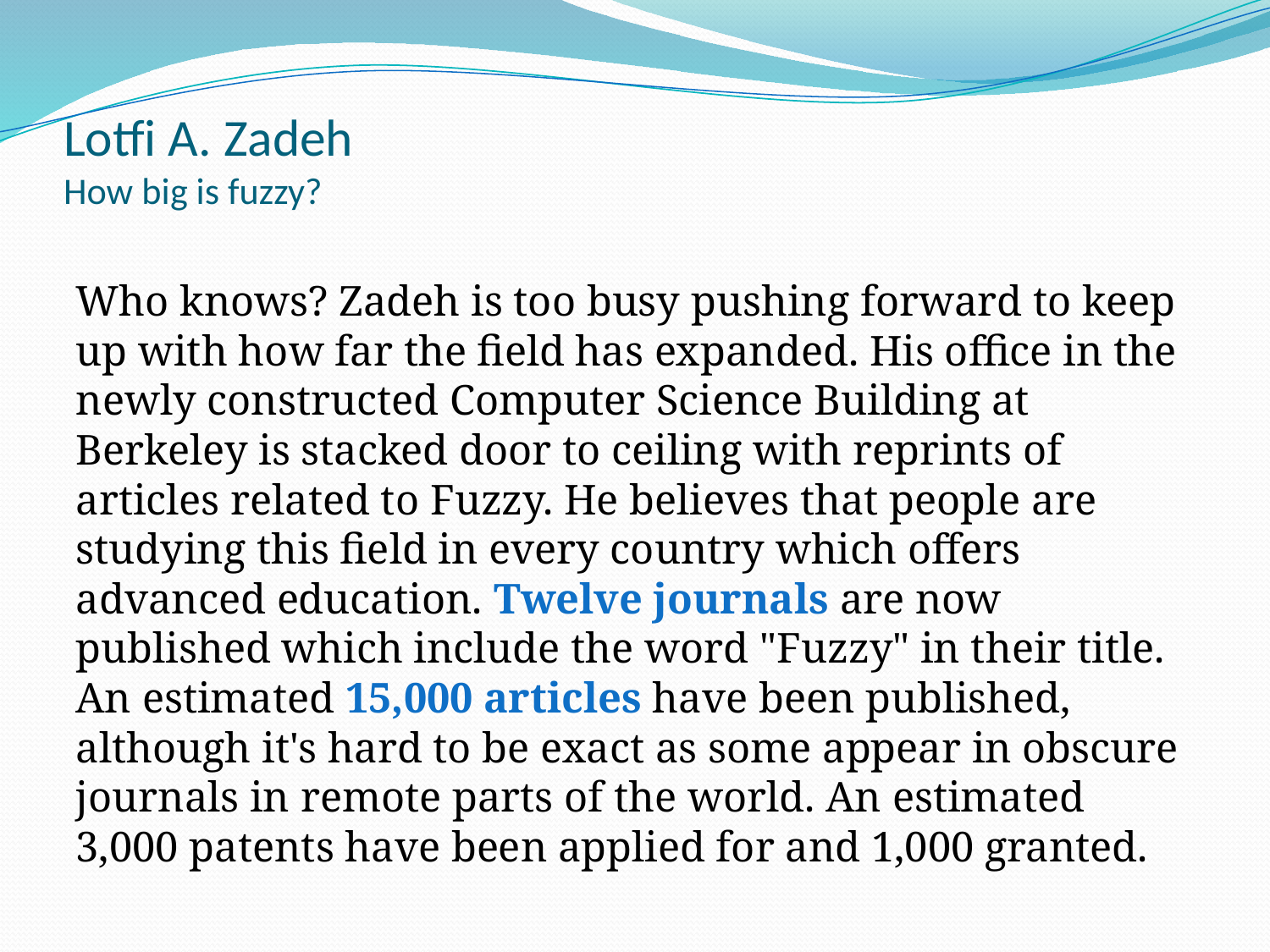

# Lotfi A. Zadeh How big is fuzzy?
Who knows? Zadeh is too busy pushing forward to keep up with how far the field has expanded. His office in the newly constructed Computer Science Building at Berkeley is stacked door to ceiling with reprints of articles related to Fuzzy. He believes that people are studying this field in every country which offers advanced education. Twelve journals are now published which include the word "Fuzzy" in their title. An estimated 15,000 articles have been published, although it's hard to be exact as some appear in obscure journals in remote parts of the world. An estimated 3,000 patents have been applied for and 1,000 granted.